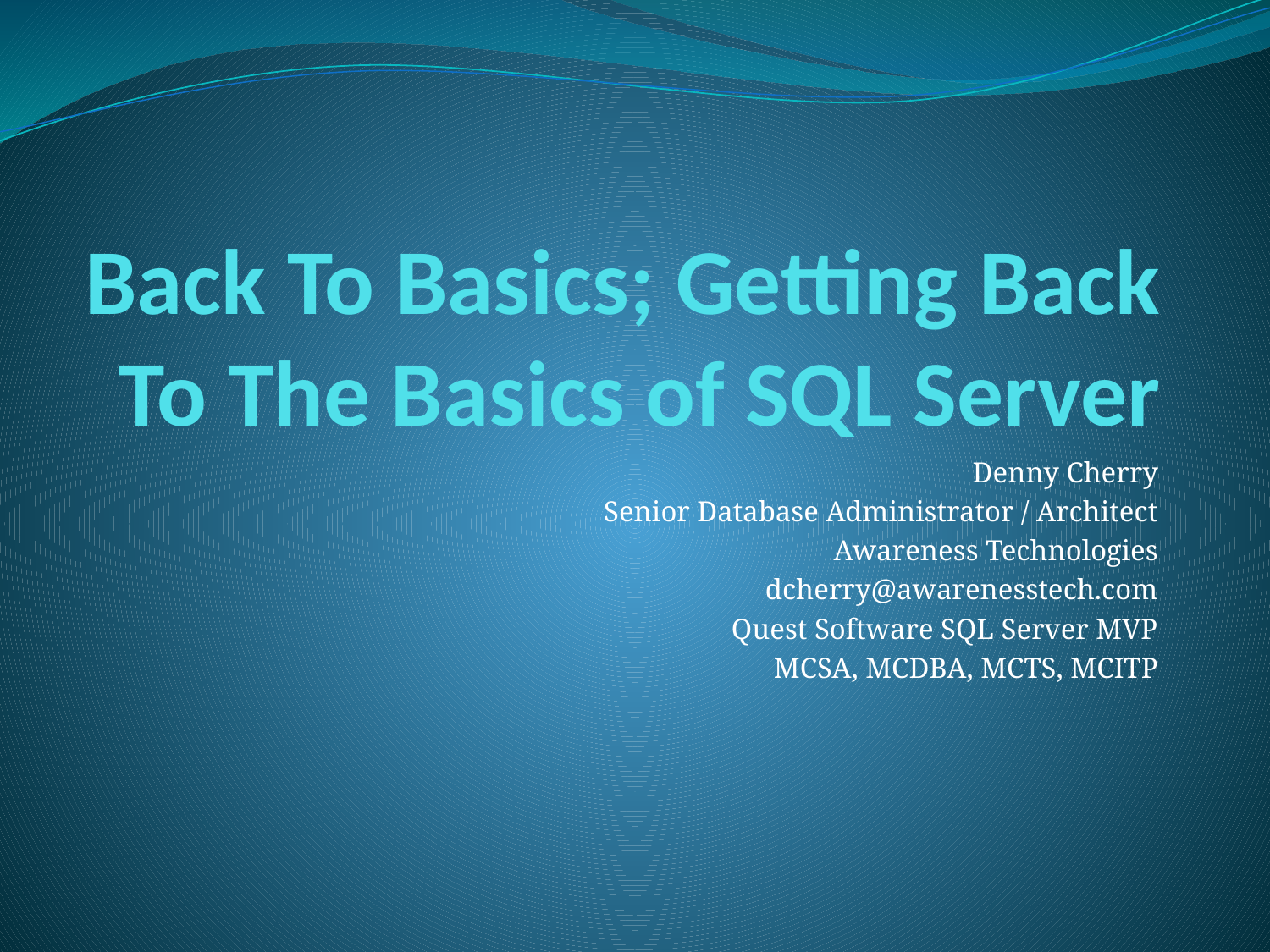

# Back To Basics; Getting Back To The Basics of SQL Server
Denny Cherry
Senior Database Administrator / Architect
Awareness Technologies
dcherry@awarenesstech.com
Quest Software SQL Server MVP
MCSA, MCDBA, MCTS, MCITP